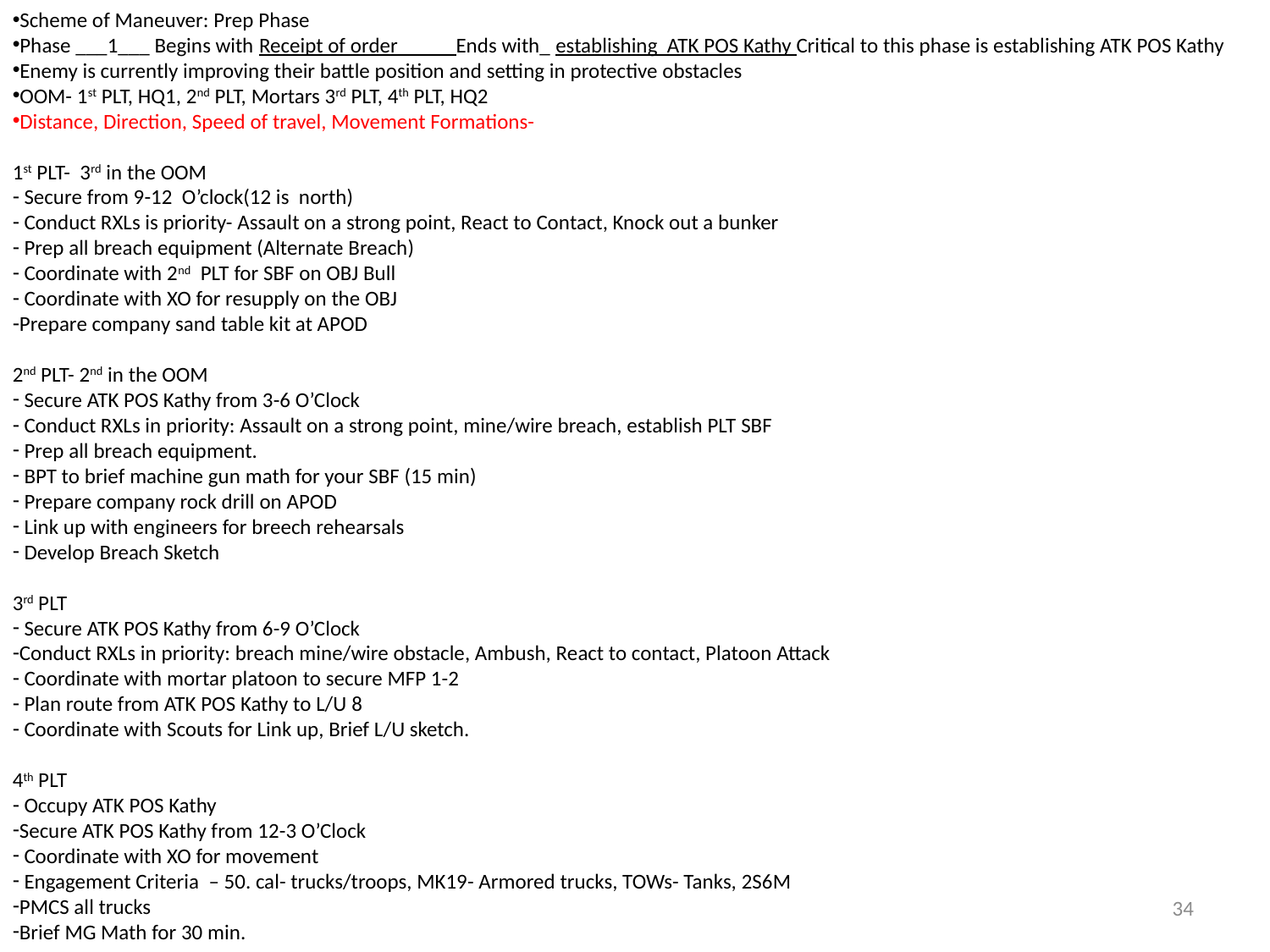

Scheme of Maneuver: Prep Phase
Phase ___1___ Begins with Receipt of order_____ Ends with_ establishing  ATK POS Kathy Critical to this phase is establishing ATK POS Kathy
Enemy is currently improving their battle position and setting in protective obstacles
OOM- 1st PLT, HQ1, 2nd PLT, Mortars 3rd PLT, 4th PLT, HQ2
Distance, Direction, Speed of travel, Movement Formations-

1st PLT-  3rd in the OOM
 Secure from 9-12  O’clock(12 is  north)
 Conduct RXLs is priority- Assault on a strong point, React to Contact, Knock out a bunker
 Prep all breach equipment (Alternate Breach)
 Coordinate with 2nd  PLT for SBF on OBJ Bull
 Coordinate with XO for resupply on the OBJ
Prepare company sand table kit at APOD

2nd PLT- 2nd in the OOM
 Secure ATK POS Kathy from 3-6 O’Clock
 Conduct RXLs in priority: Assault on a strong point, mine/wire breach, establish PLT SBF
 Prep all breach equipment.
 BPT to brief machine gun math for your SBF (15 min)
 Prepare company rock drill on APOD
 Link up with engineers for breech rehearsals
 Develop Breach Sketch

3rd PLT
 Secure ATK POS Kathy from 6-9 O’Clock
Conduct RXLs in priority: breach mine/wire obstacle, Ambush, React to contact, Platoon Attack
 Coordinate with mortar platoon to secure MFP 1-2
 Plan route from ATK POS Kathy to L/U 8
 Coordinate with Scouts for Link up, Brief L/U sketch.

4th PLT
 Occupy ATK POS Kathy
Secure ATK POS Kathy from 12-3 O’Clock
 Coordinate with XO for movement
 Engagement Criteria  – 50. cal- trucks/troops, MK19- Armored trucks, TOWs- Tanks, 2S6M
PMCS all trucks
Brief MG Math for 30 min.
34